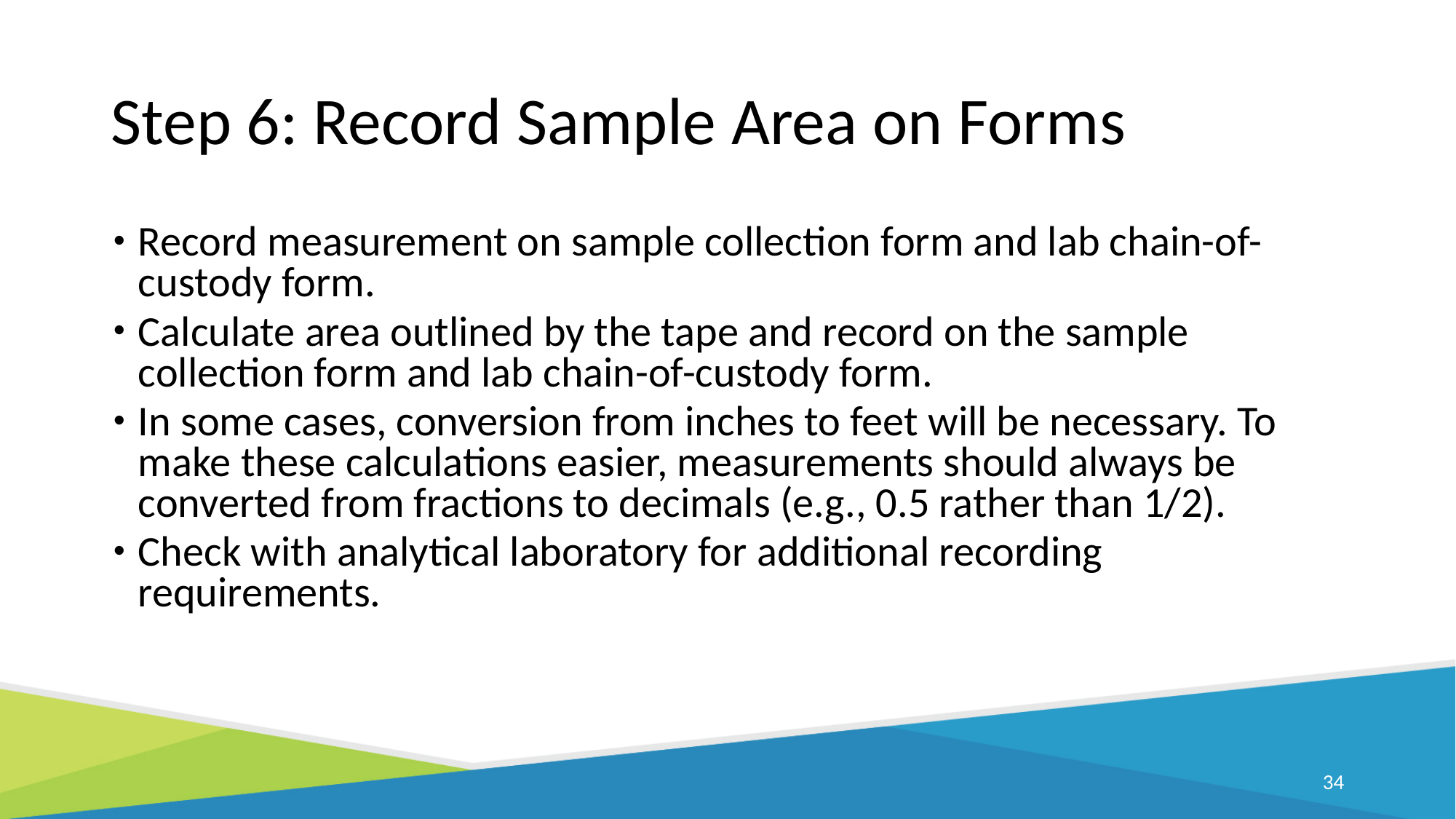

# Step 6: Record Sample Area on Forms
Record measurement on sample collection form and lab chain-of-custody form.
Calculate area outlined by the tape and record on the sample collection form and lab chain-of-custody form.
In some cases, conversion from inches to feet will be necessary. To make these calculations easier, measurements should always be converted from fractions to decimals (e.g., 0.5 rather than 1/2).
Check with analytical laboratory for additional recording requirements.

34